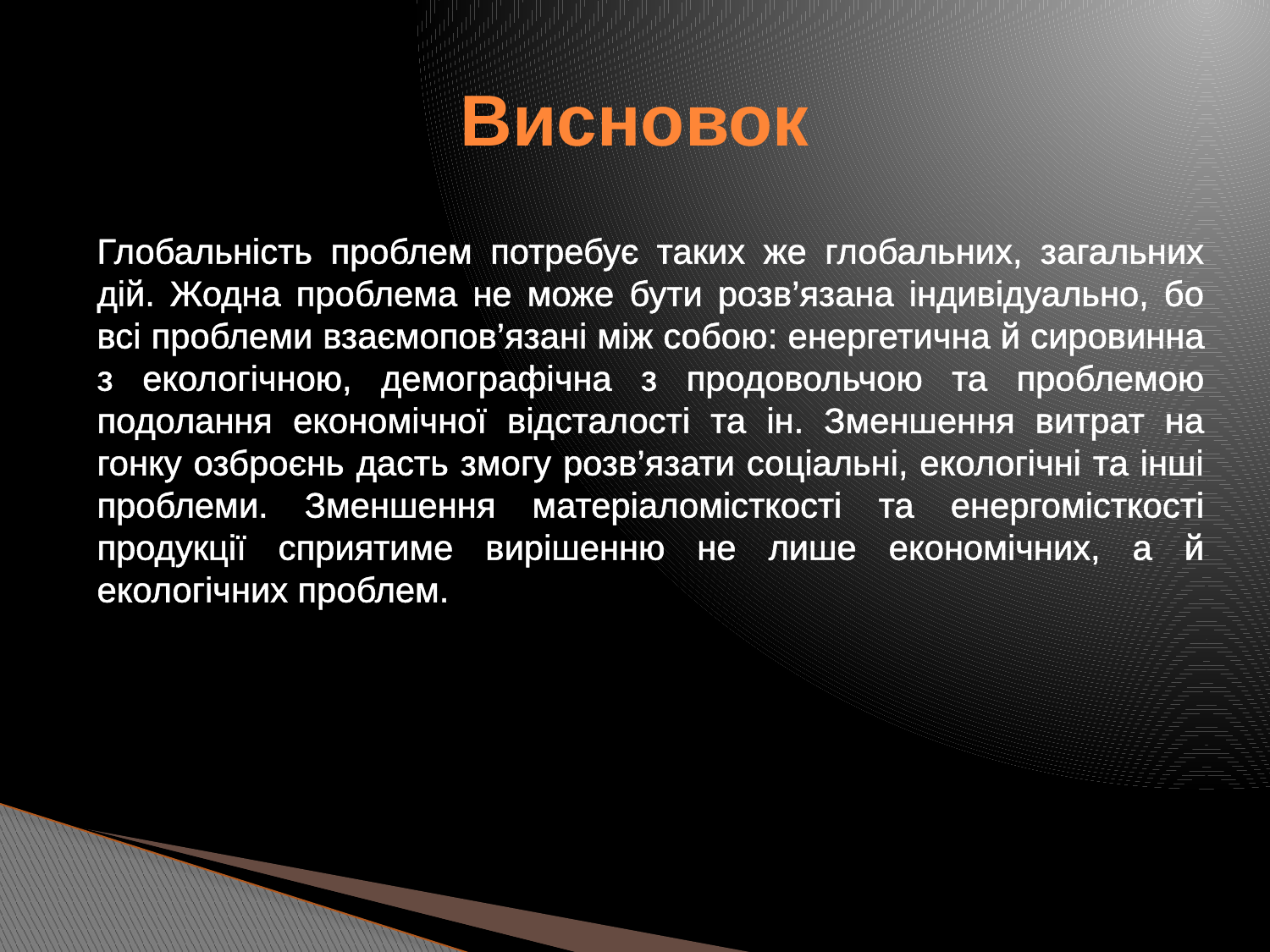

# Висновок
Глобальність проблем потребує таких же глобальних, загальних дій. Жодна проблема не може бути розв’язана індивідуально, бо всі проблеми взаємопов’язані між собою: енергетична й сировинна з екологічною, демографічна з продовольчою та проблемою подолання економічної відсталості та ін. Зменшення витрат на гонку озброєнь дасть змогу розв’язати соціальні, екологічні та інші проблеми. Зменшення матеріаломісткості та енергомісткості продукції сприятиме вирішенню не лише економічних, а й екологічних проблем.